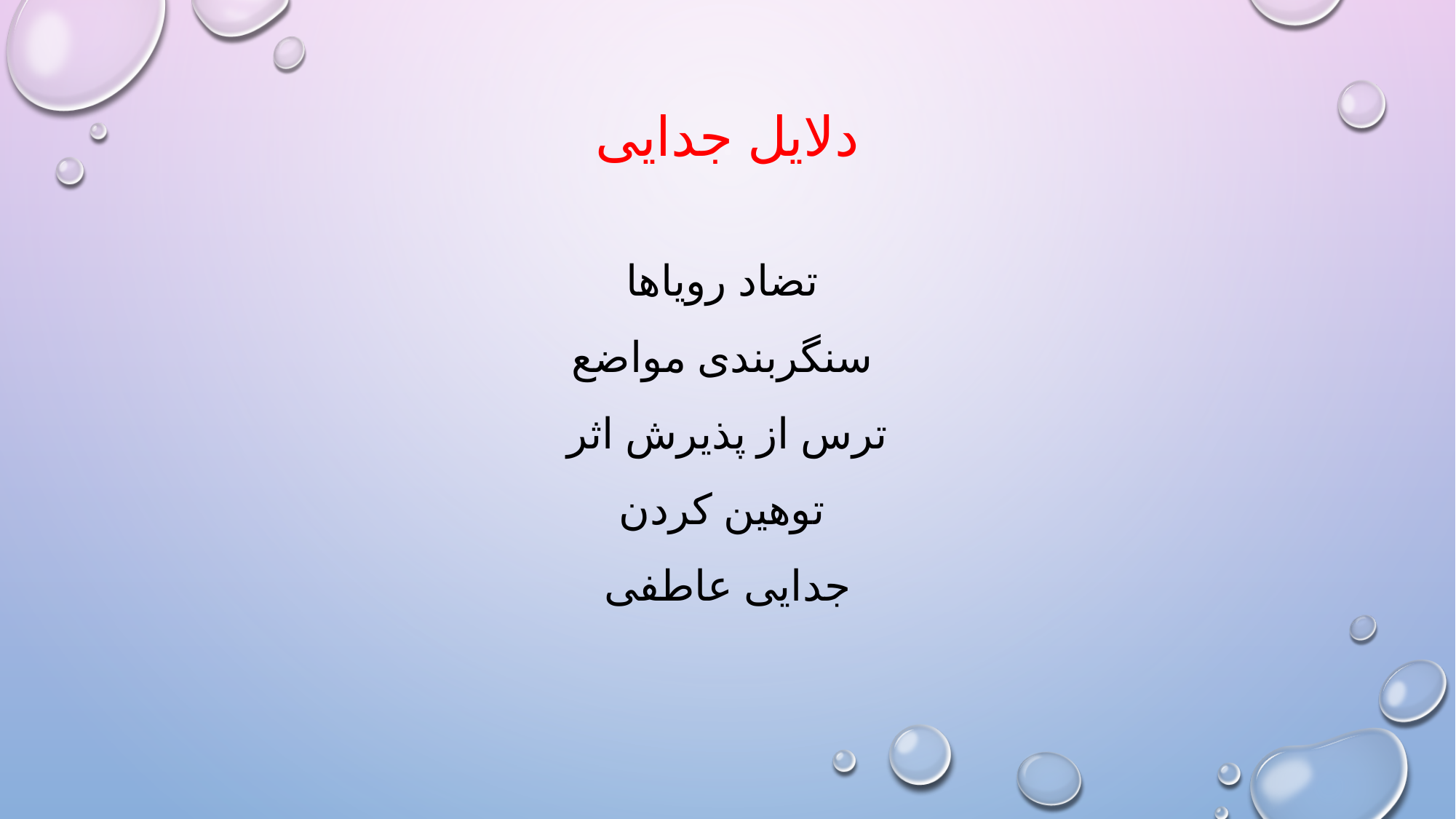

# دلایل جدایی
تضاد رویاها
سنگربندی مواضع
ترس از پذیرش اثر
توهین کردن
جدایی عاطفی